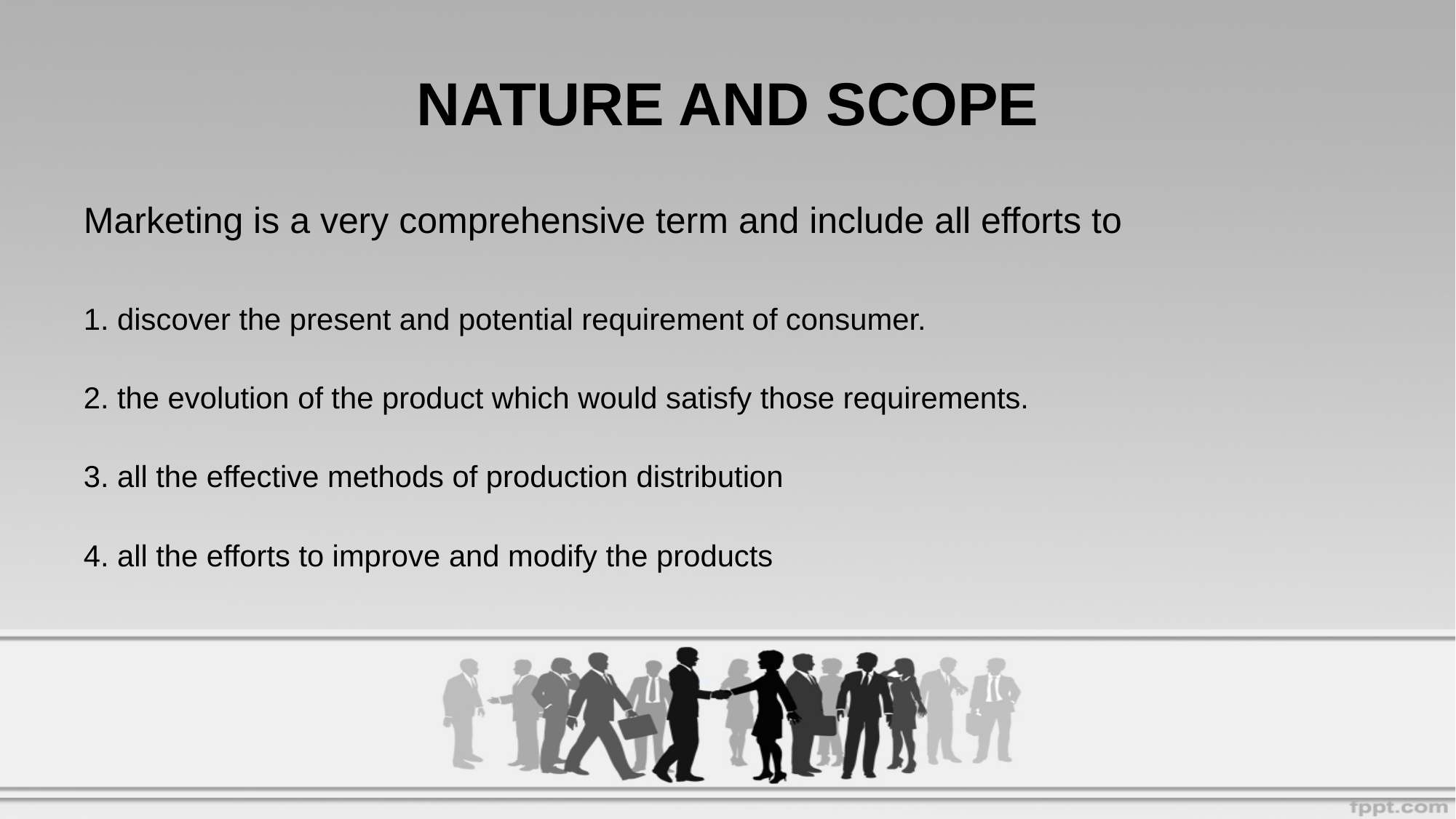

# NATURE AND SCOPE
Marketing is a very comprehensive term and include all efforts to
1. discover the present and potential requirement of consumer.
2. the evolution of the product which would satisfy those requirements.
3. all the effective methods of production distribution
4. all the efforts to improve and modify the products